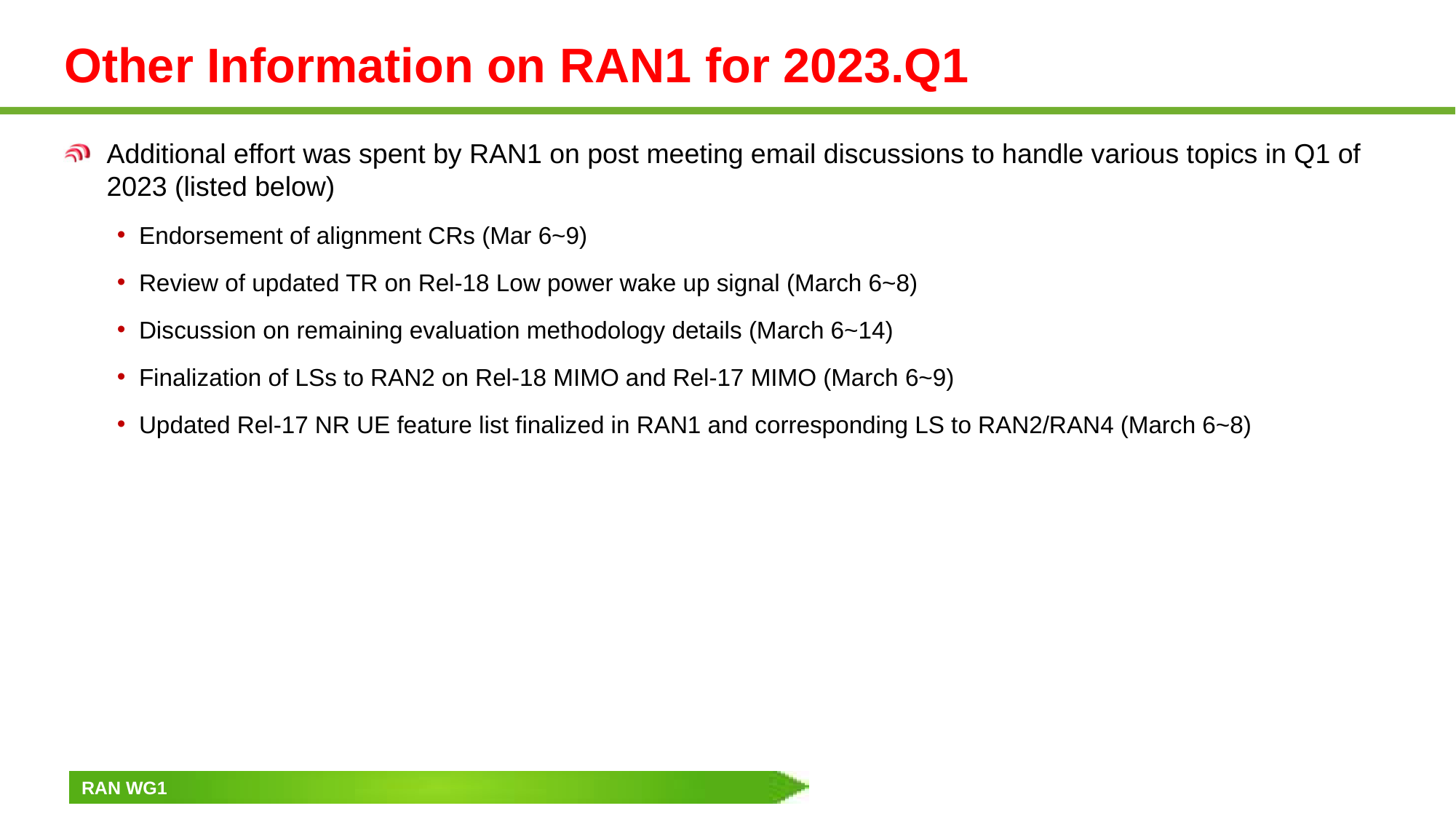

# Other Information on RAN1 for 2023.Q1
Additional effort was spent by RAN1 on post meeting email discussions to handle various topics in Q1 of 2023 (listed below)
Endorsement of alignment CRs (Mar 6~9)
Review of updated TR on Rel-18 Low power wake up signal (March 6~8)
Discussion on remaining evaluation methodology details (March 6~14)
Finalization of LSs to RAN2 on Rel-18 MIMO and Rel-17 MIMO (March 6~9)
Updated Rel-17 NR UE feature list finalized in RAN1 and corresponding LS to RAN2/RAN4 (March 6~8)